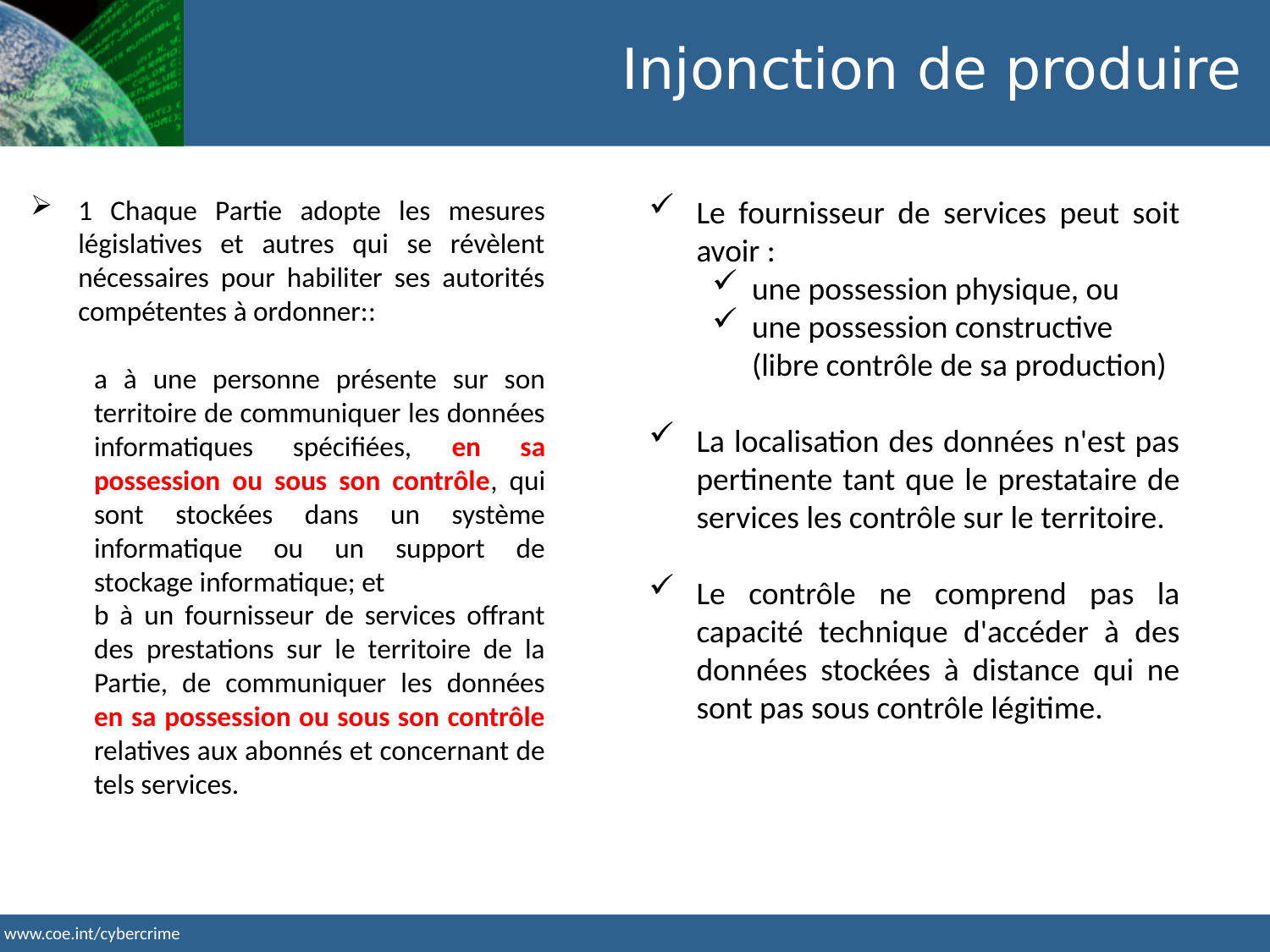

Injonction de produire
1 Chaque Partie adopte les mesures législatives et autres qui se révèlent nécessaires pour habiliter ses autorités compétentes à ordonner::

a à une personne présente sur son territoire de communiquer les données informatiques spécifiées, en sa possession ou sous son contrôle, qui sont stockées dans un système informatique ou un support de stockage informatique; et
b à un fournisseur de services offrant des prestations sur le territoire de la Partie, de communiquer les données en sa possession ou sous son contrôle relatives aux abonnés et concernant de tels services.
Le fournisseur de services peut soit avoir :
une possession physique, ou
une possession constructive (libre contrôle de sa production)

La localisation des données n'est pas pertinente tant que le prestataire de services les contrôle sur le territoire.

Le contrôle ne comprend pas la capacité technique d'accéder à des données stockées à distance qui ne sont pas sous contrôle légitime.